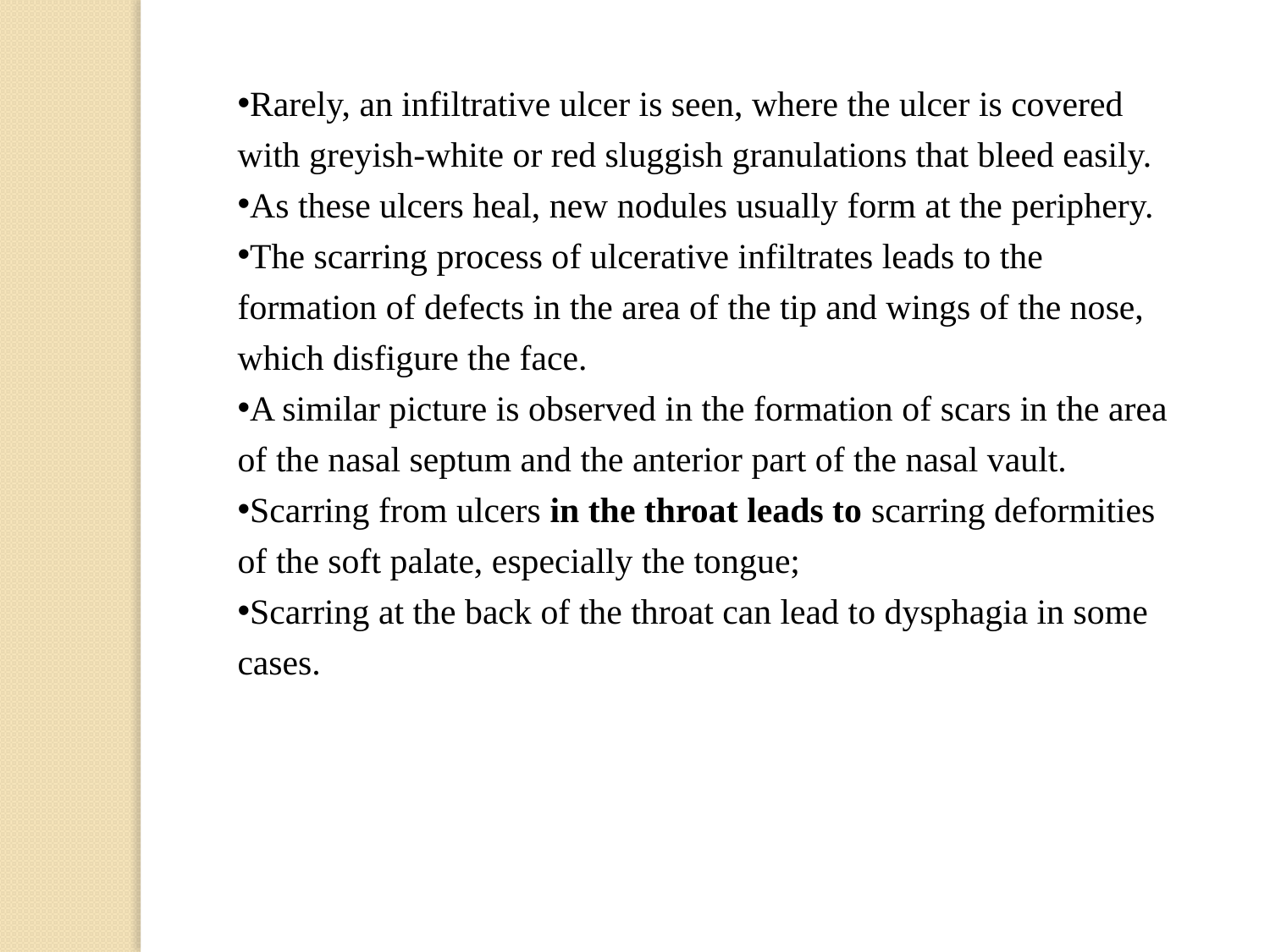

Rarely, an infiltrative ulcer is seen, where the ulcer is covered with greyish-white or red sluggish granulations that bleed easily.
As these ulcers heal, new nodules usually form at the periphery.
The scarring process of ulcerative infiltrates leads to the formation of defects in the area of the tip and wings of the nose, which disfigure the face.
A similar picture is observed in the formation of scars in the area of the nasal septum and the anterior part of the nasal vault.
Scarring from ulcers in the throat leads to scarring deformities of the soft palate, especially the tongue;
Scarring at the back of the throat can lead to dysphagia in some cases.